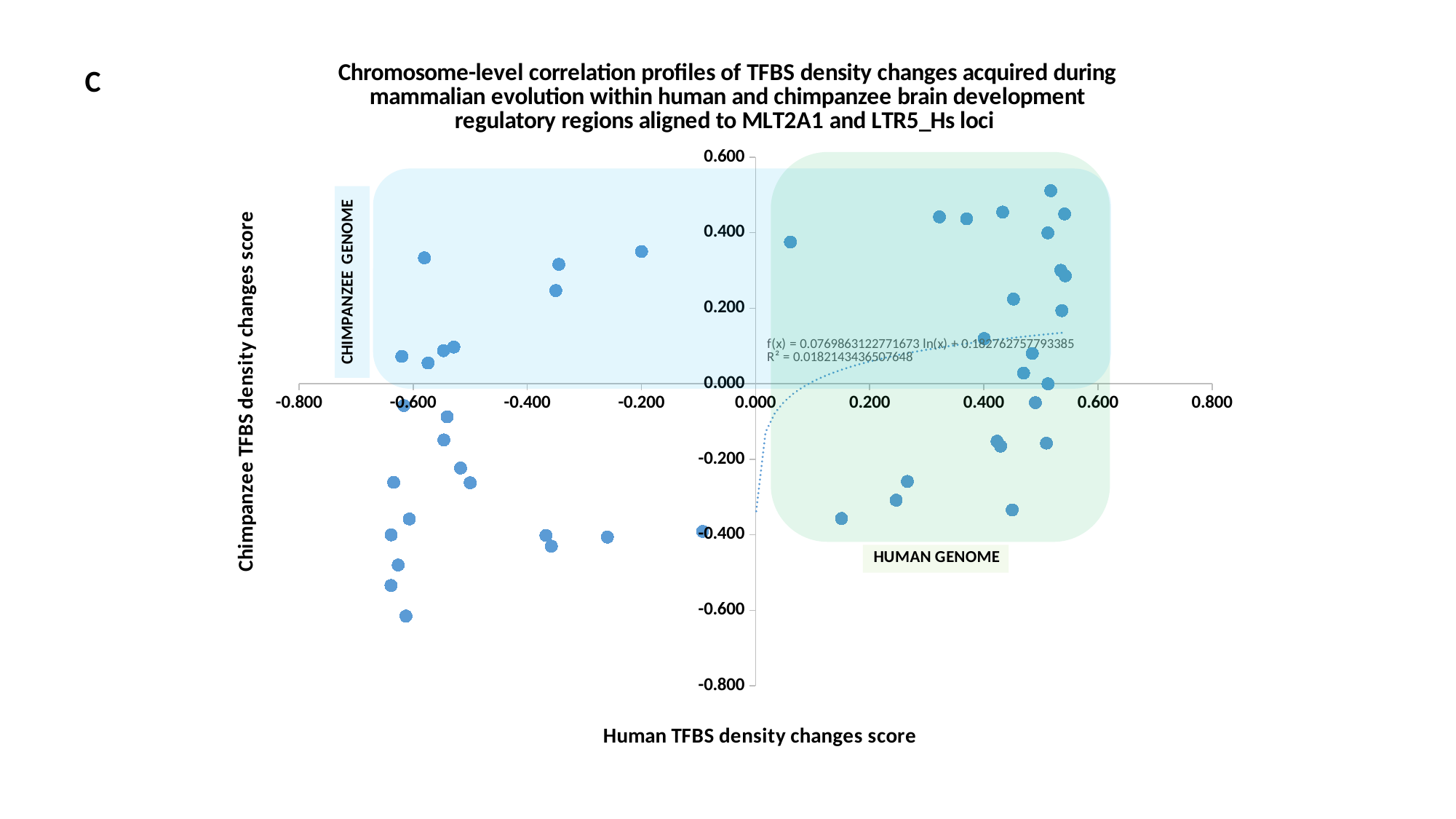

### Chart: Chromosome-level correlation profiles of TFBS density changes acquired during mammalian evolution within human and chimpanzee brain development regulatory regions aligned to MLT2A1 and LTR5_Hs loci

| Category | LTR5_Hs_Chimp |
|---|---|
C